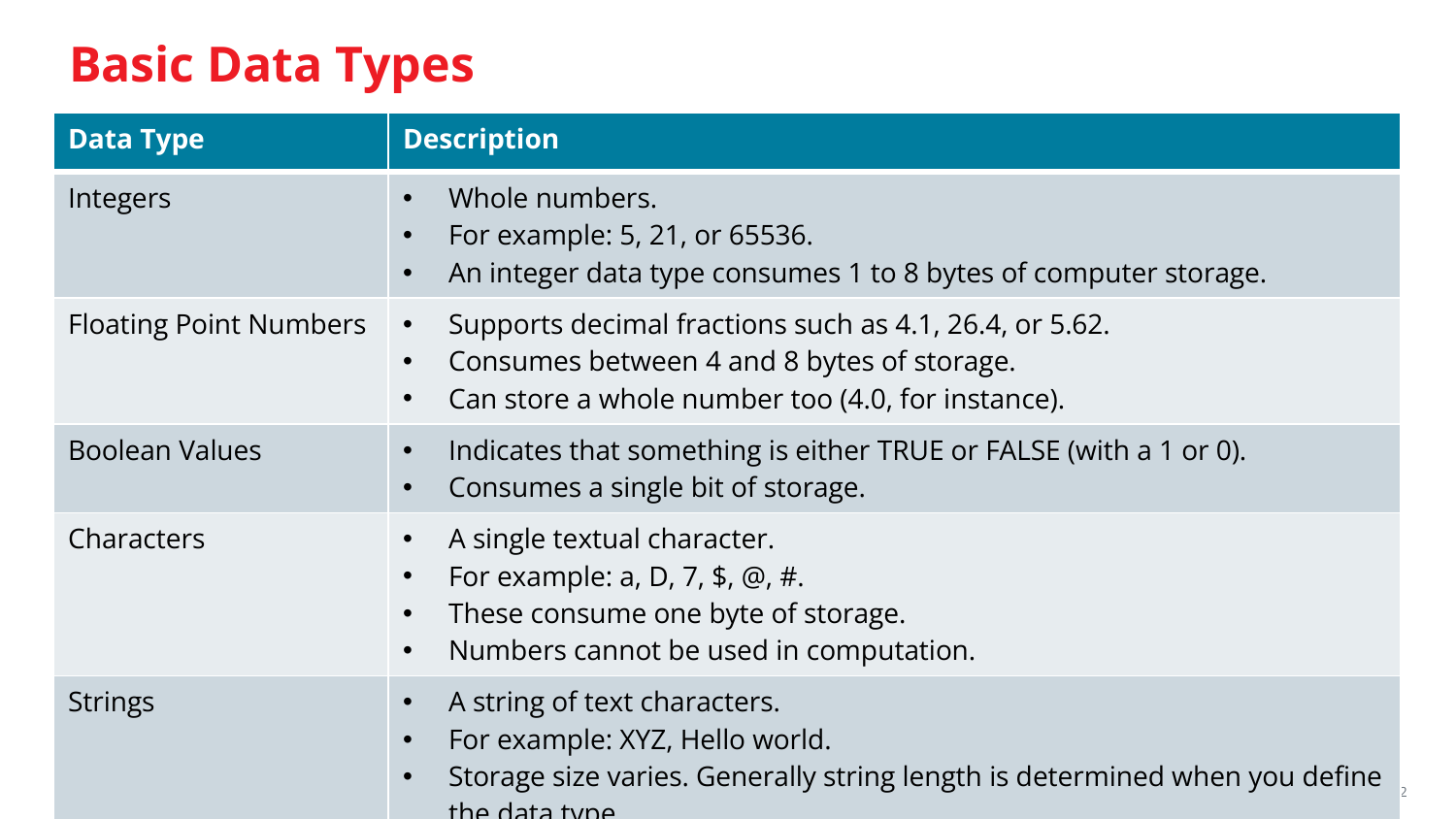

# Basic Data Types
| Data Type | Description |
| --- | --- |
| Integers | Whole numbers. For example: 5, 21, or 65536. An integer data type consumes 1 to 8 bytes of computer storage. |
| Floating Point Numbers | Supports decimal fractions such as 4.1, 26.4, or 5.62. Consumes between 4 and 8 bytes of storage. Can store a whole number too (4.0, for instance). |
| Boolean Values | Indicates that something is either TRUE or FALSE (with a 1 or 0). Consumes a single bit of storage. |
| Characters | A single textual character. For example: a, D, 7, $, @, #. These consume one byte of storage. Numbers cannot be used in computation. |
| Strings | A string of text characters. For example: XYZ, Hello world. Storage size varies. Generally string length is determined when you define the data type. |
72